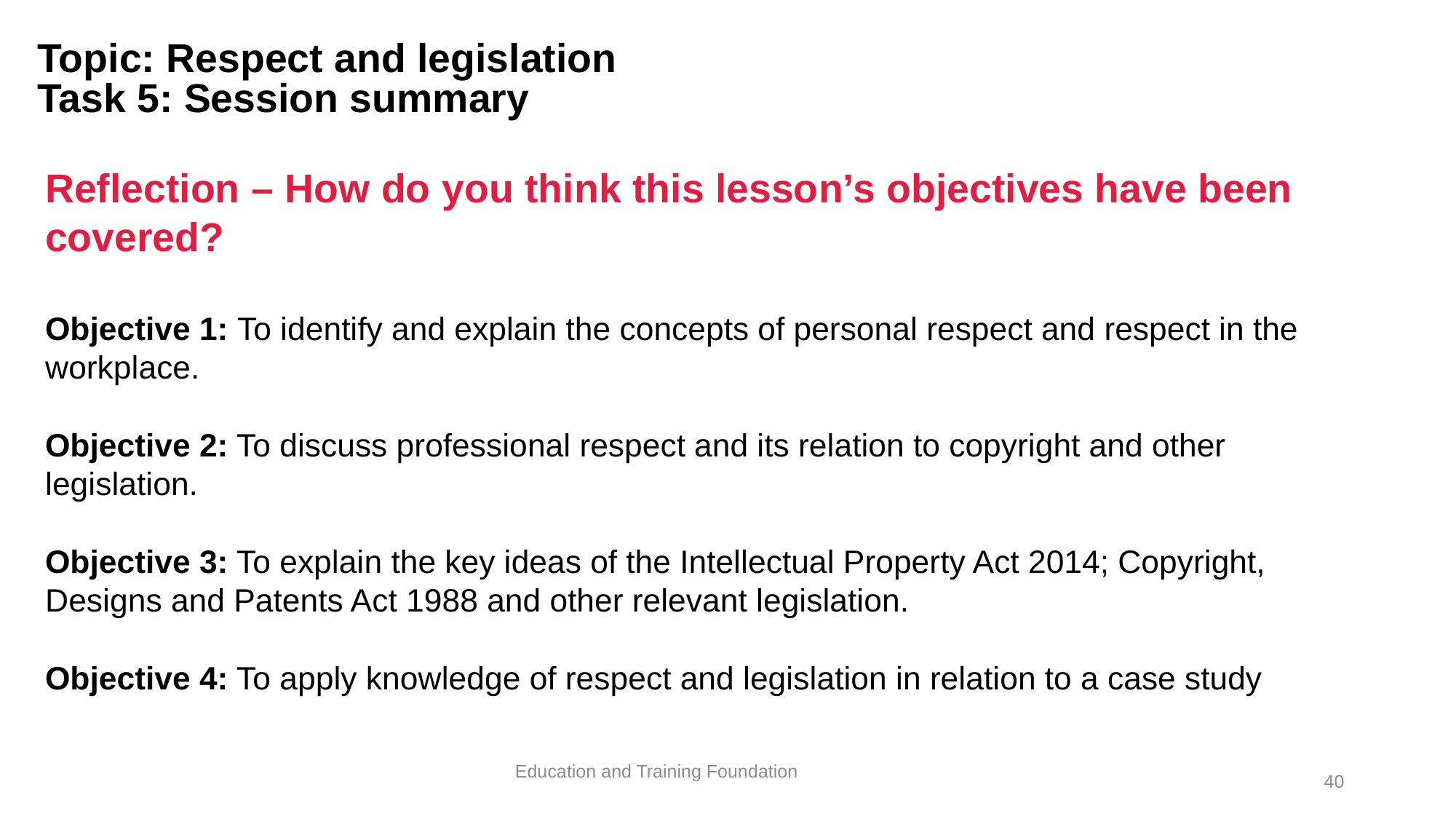

# Topic: Respect and legislation Task 5: Session summary

Reflection – How do you think this lesson’s objectives have been covered?

Objective 1: To identify and explain the concepts of personal respect and respect in the workplace.

Objective 2: To discuss professional respect and its relation to copyright and other legislation.

Objective 3: To explain the key ideas of the Intellectual Property Act 2014; Copyright, Designs and Patents Act 1988 and other relevant legislation.

Objective 4: To apply knowledge of respect and legislation in relation to a case study
Education and Training Foundation
40